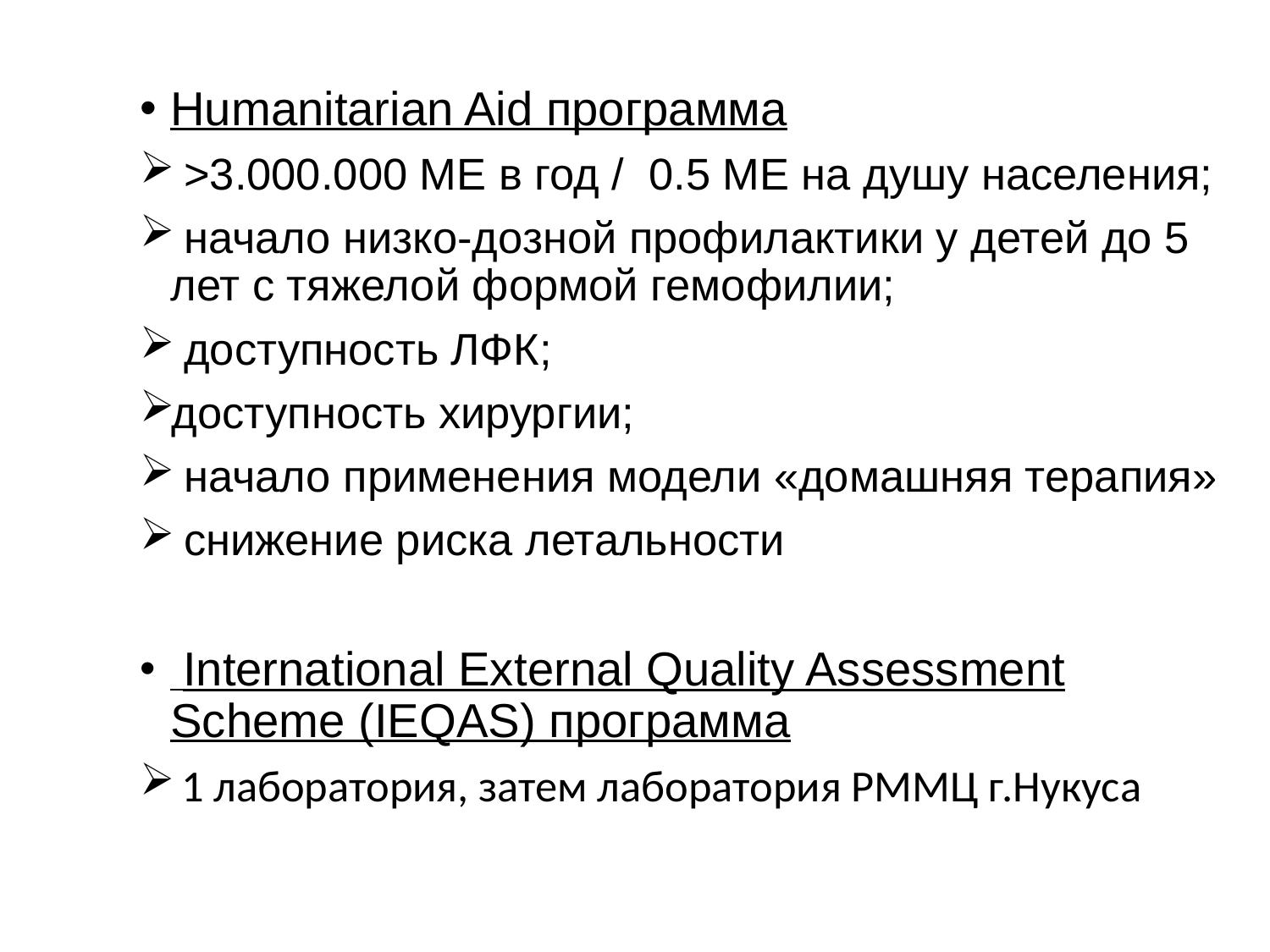

#
Humanitarian Aid программа
 >3.000.000 МЕ в год /  0.5 МЕ на душу населения;
 начало низко-дозной профилактики у детей до 5 лет с тяжелой формой гемофилии;
 доступность ЛФК;
доступность хирургии;
 начало применения модели «домашняя терапия»
 снижение риска летальности

 International External Quality Assessment Scheme (IEQAS) программа
 1 лаборатория, затем лаборатория РММЦ г.Нукуса